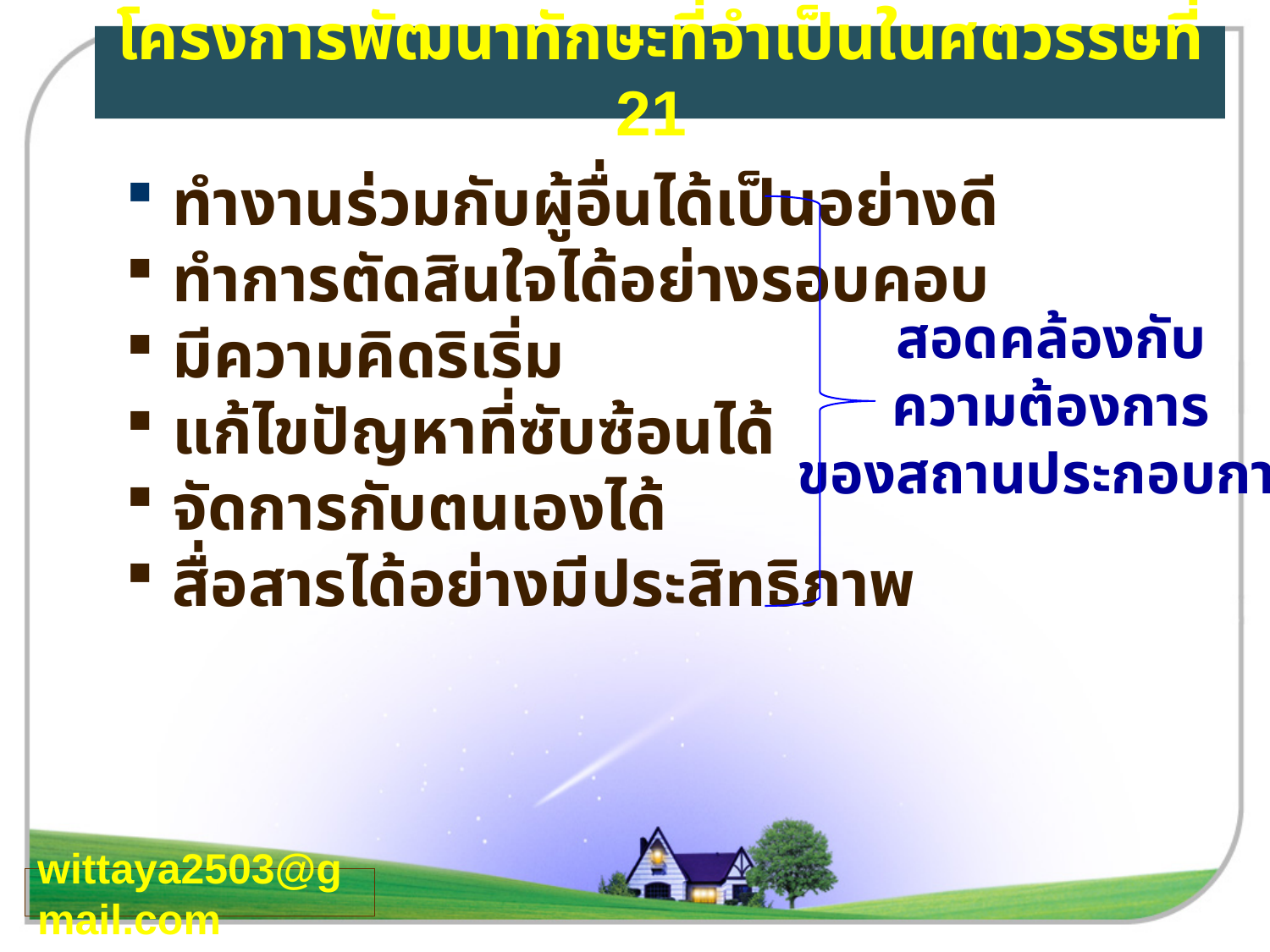

# โครงการพัฒนาทักษะที่จำเป็นในศตวรรษที่ 21
 ทำงานร่วมกับผู้อื่นได้เป็นอย่างดี
 ทำการตัดสินใจได้อย่างรอบคอบ
 มีความคิดริเริ่ม
 แก้ไขปัญหาที่ซับซ้อนได้
 จัดการกับตนเองได้
 สื่อสารได้อย่างมีประสิทธิภาพ

สอดคล้องกับ
ความต้องการ
ของสถานประกอบการ
wittaya2503@gmail.com
23/06/57
27